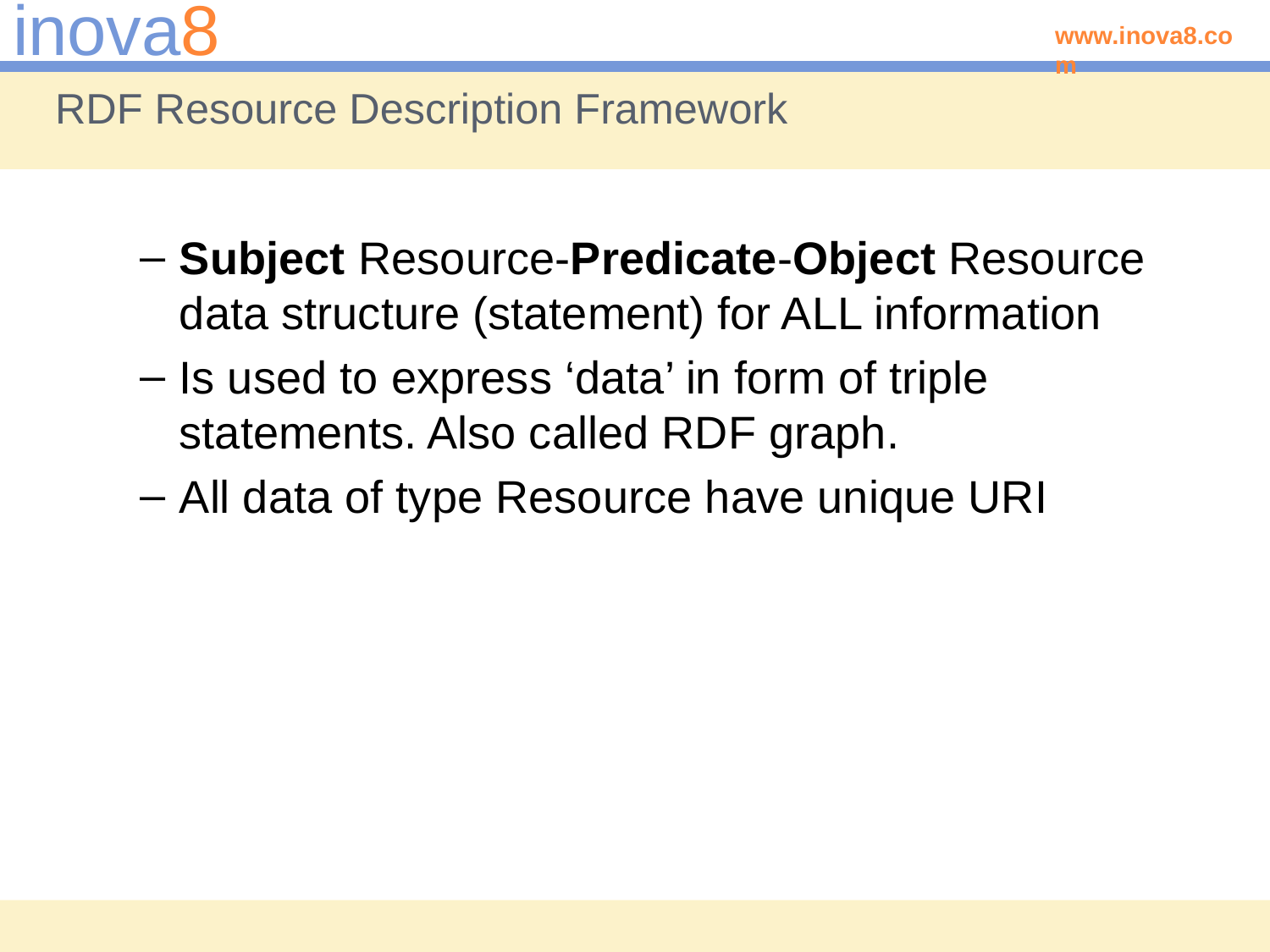

# RDF Resource Description Framework
Subject Resource-Predicate-Object Resource data structure (statement) for ALL information
Is used to express ‘data’ in form of triple statements. Also called RDF graph.
All data of type Resource have unique URI